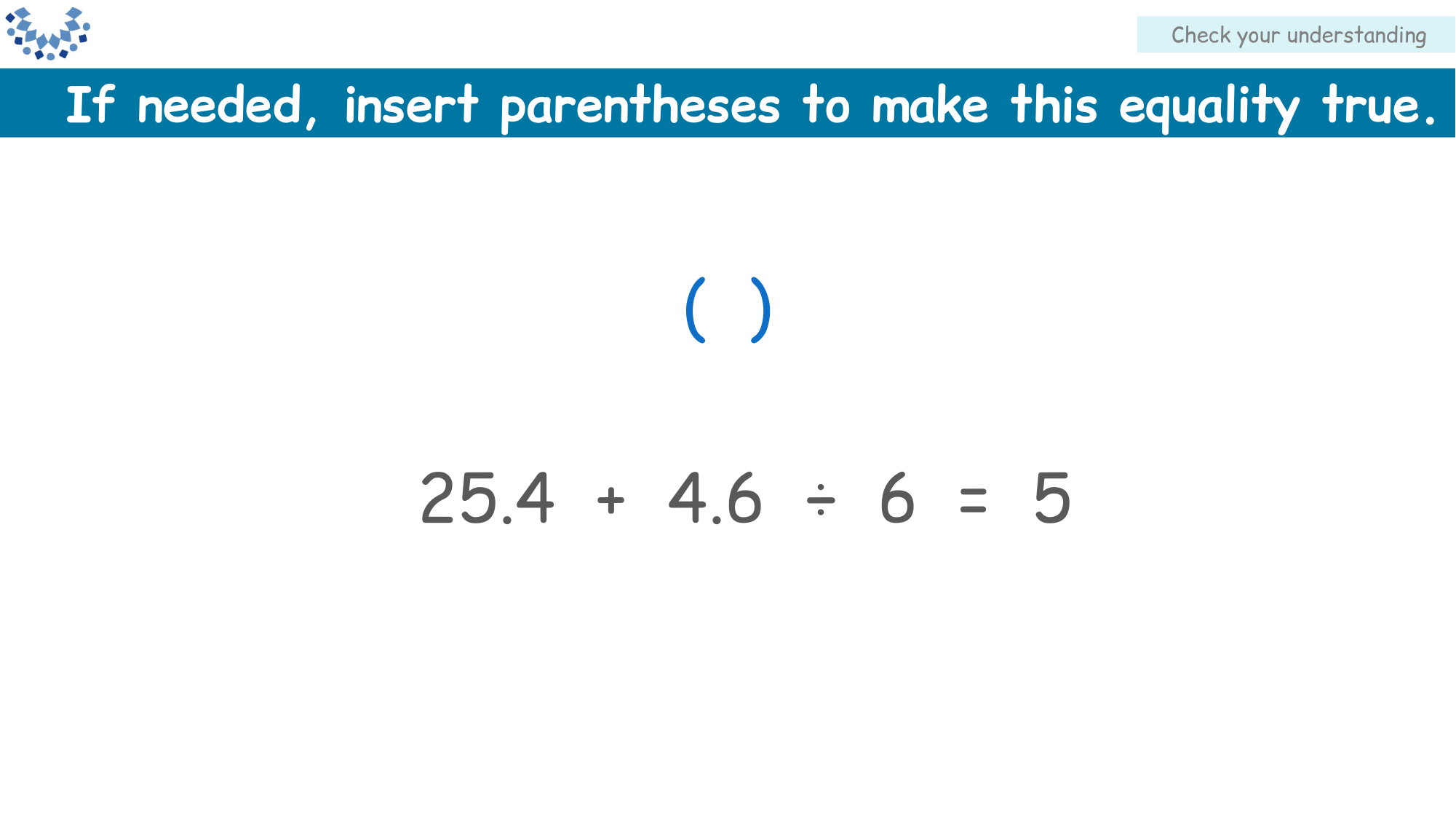

Check your understanding
If needed, insert parentheses to make this equality true.
(  )
25.4  +  4.6  ÷  6  =  5